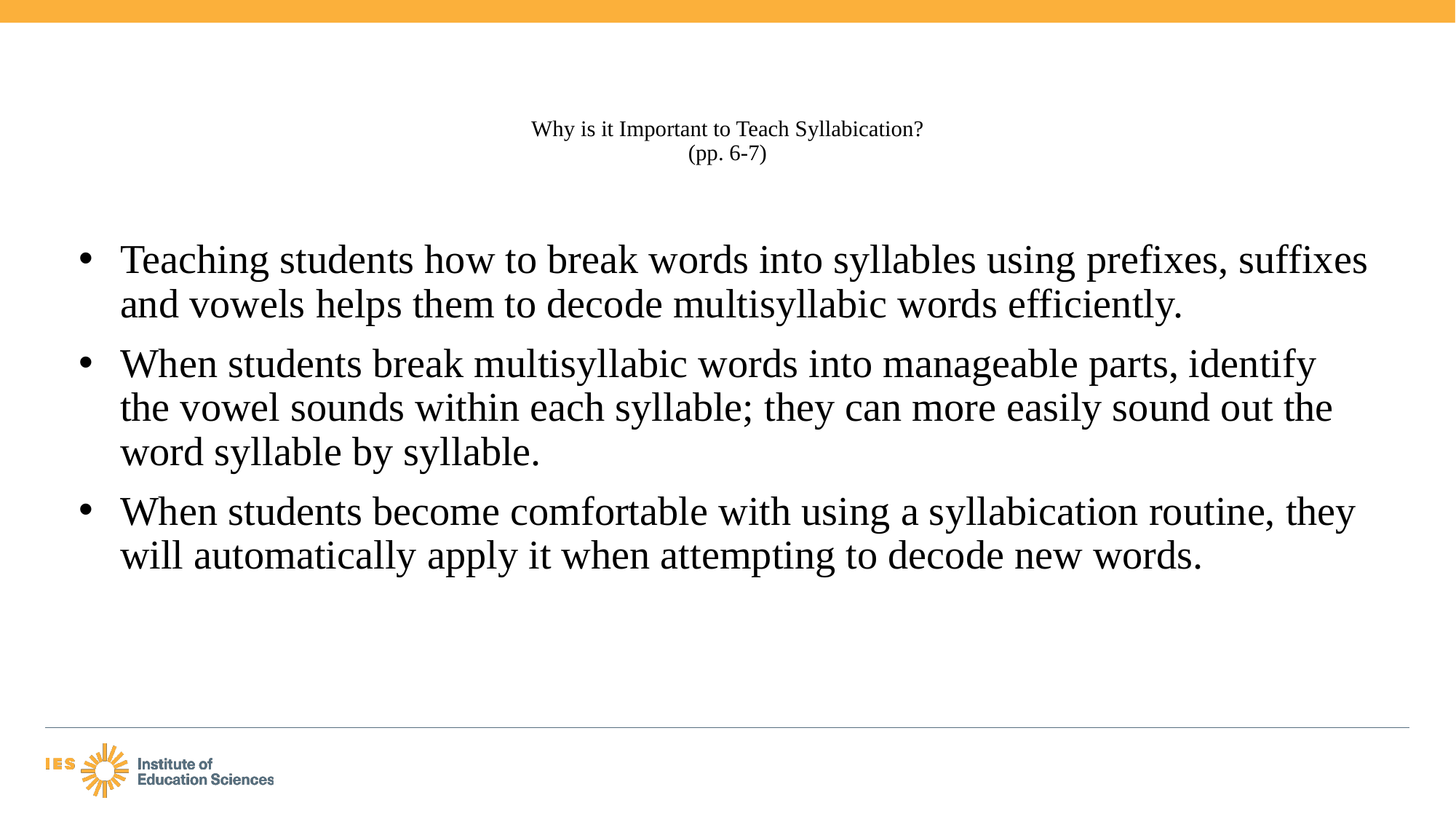

# Why is it Important to Teach Syllabication? (pp. 6-7)
Teaching students how to break words into syllables using prefixes, suffixes and vowels helps them to decode multisyllabic words efficiently.
When students break multisyllabic words into manageable parts, identify the vowel sounds within each syllable; they can more easily sound out the word syllable by syllable.
When students become comfortable with using a syllabication routine, they will automatically apply it when attempting to decode new words.